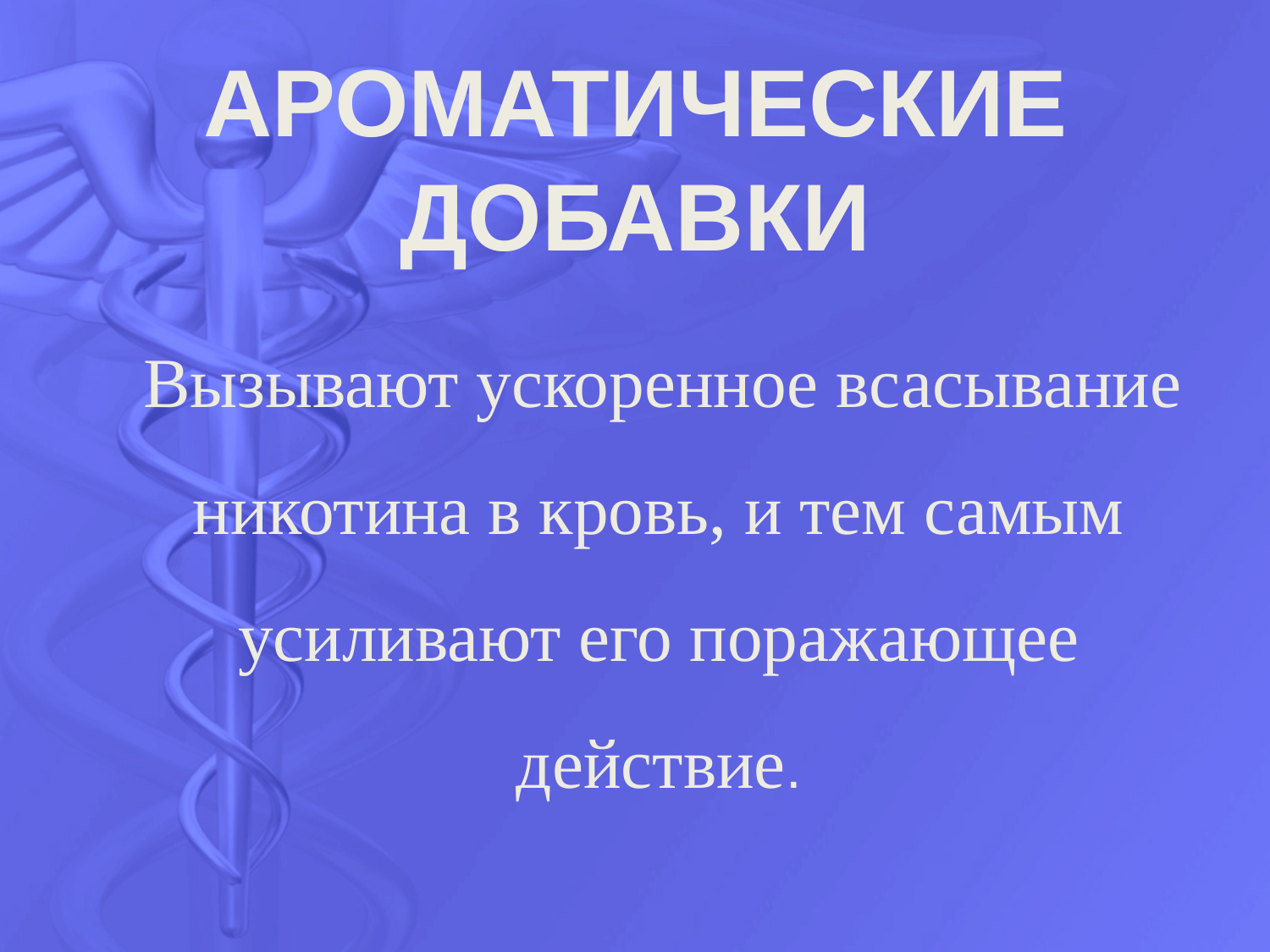

# АРОМАТИЧЕСКИЕ ДОБАВКИ
    Вызывают ускоренное всасывание никотина в кровь, и тем самым усиливают его поражающее действие.